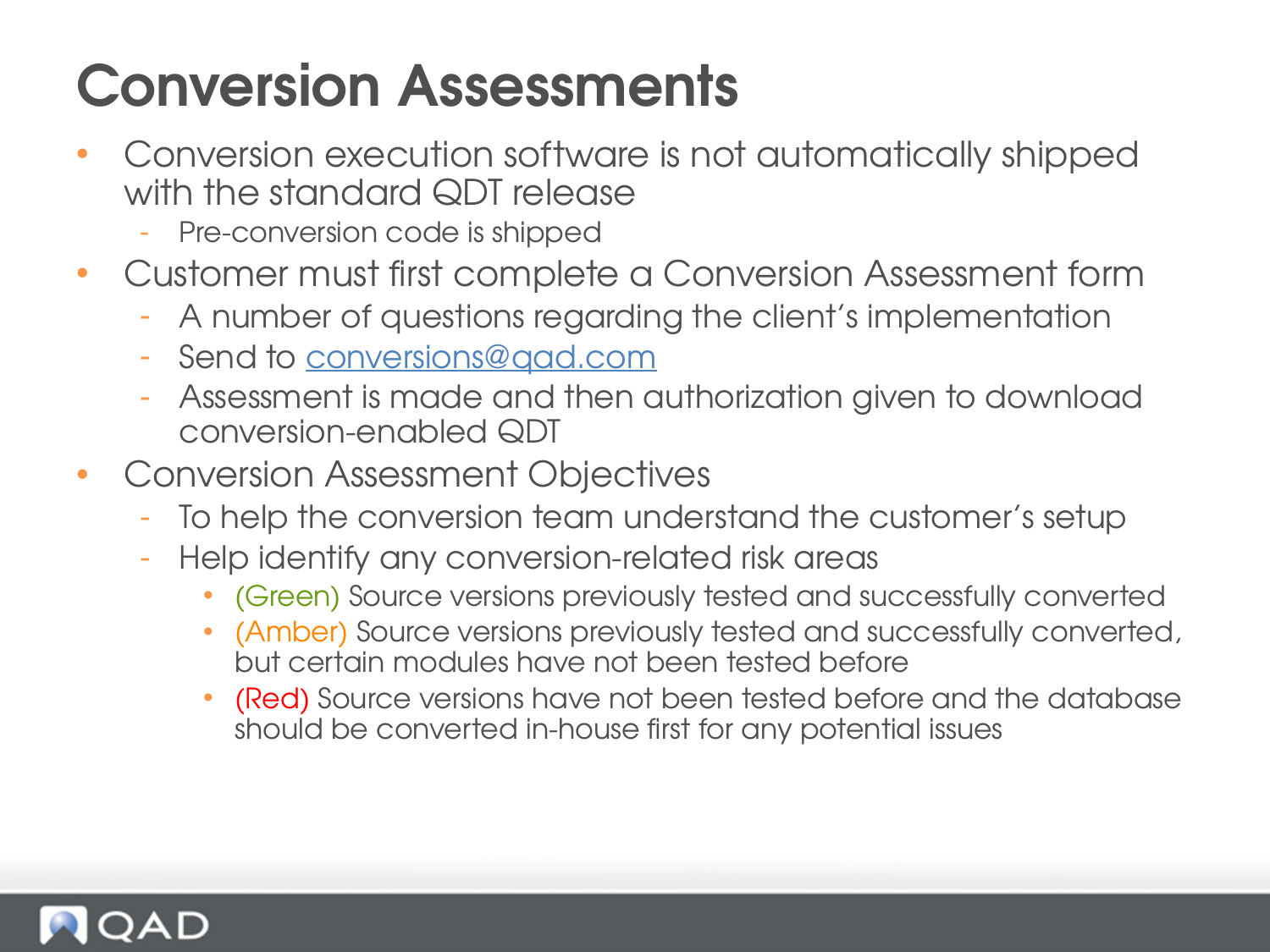

# Conversion Assessments

Conversion execution software is not automatically shipped with the standard QDT release
Pre-conversion code is shipped
Customer must first complete a Conversion Assessment form
A number of questions regarding the client’s implementation
Send to conversions@qad.com
Assessment is made and then authorization given to download conversion-enabled QDT
Conversion Assessment Objectives
To help the conversion team understand the customer’s setup
Help identify any conversion-related risk areas
(Green) Source versions previously tested and successfully converted
(Amber) Source versions previously tested and successfully converted, but certain modules have not been tested before
(Red) Source versions have not been tested before and the database should be converted in-house first for any potential issues